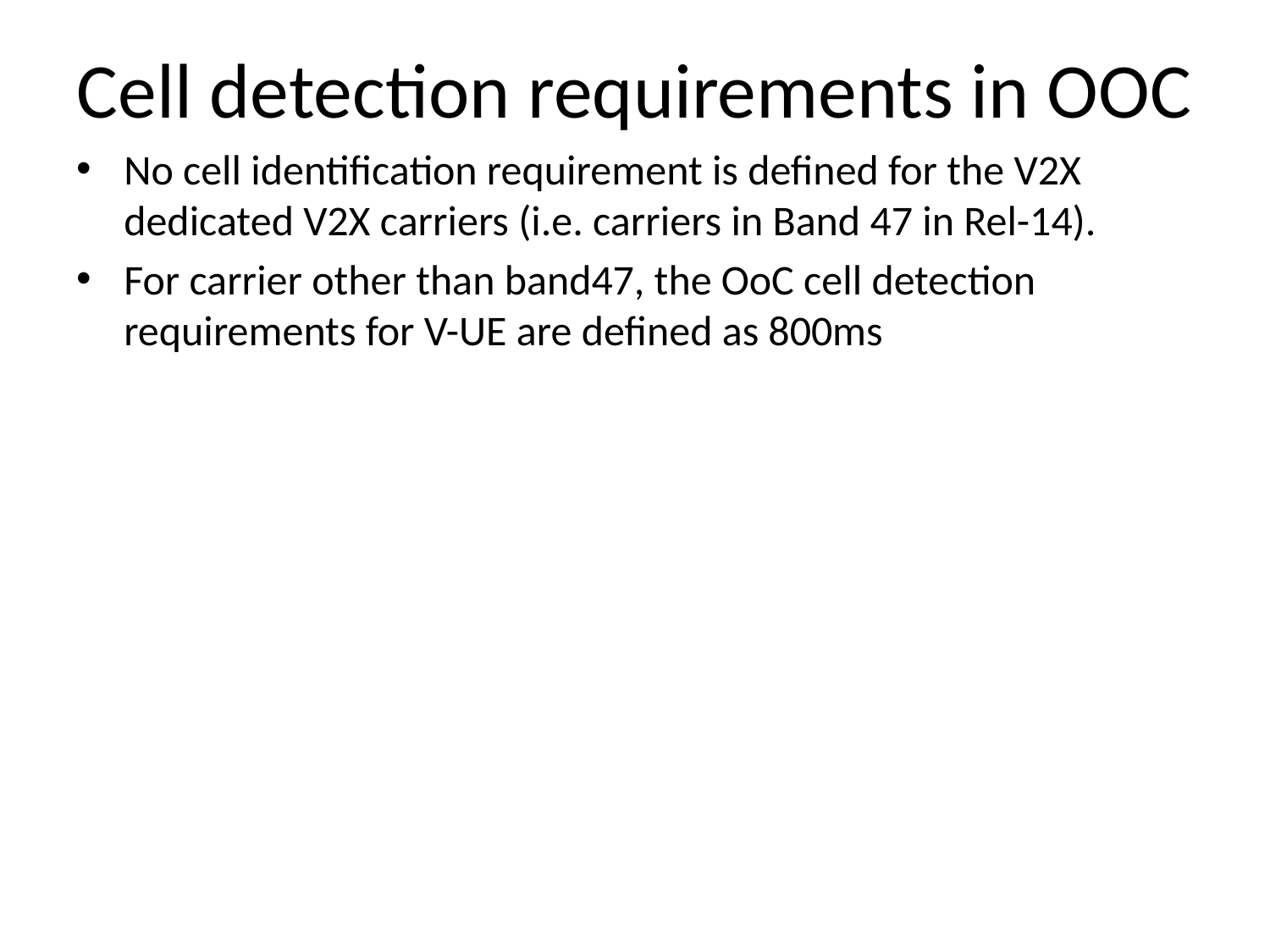

# Cell detection requirements in OOC
No cell identification requirement is defined for the V2X dedicated V2X carriers (i.e. carriers in Band 47 in Rel-14).
For carrier other than band47, the OoC cell detection requirements for V-UE are defined as 800ms